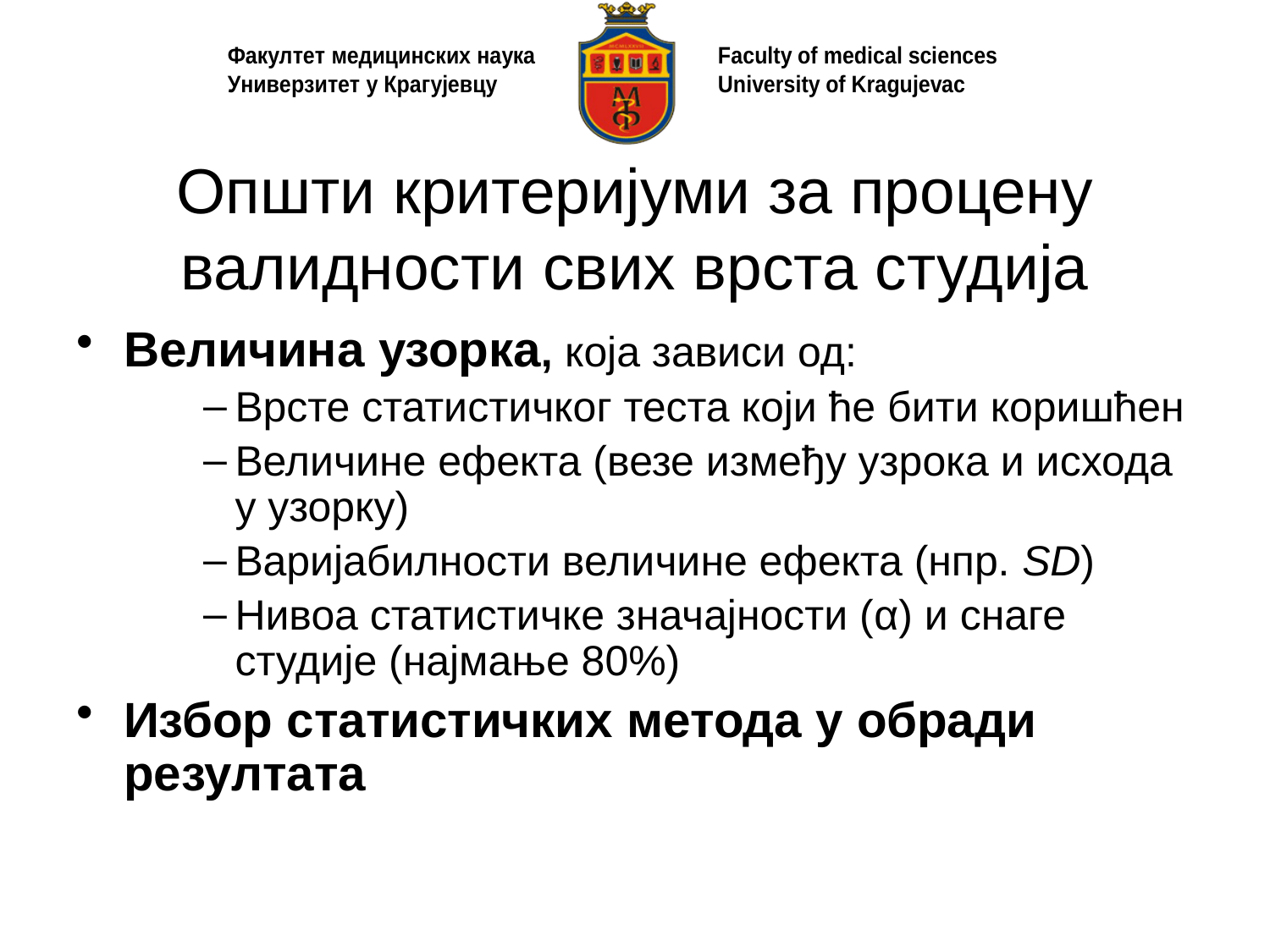

# Општи критеријуми за процену валидности свих врста студија
Величина узорка, која зависи од:
Врсте статистичког теста који ће бити коришћен
Величине ефекта (везе између узрока и исхода у узорку)
Варијабилности величине ефекта (нпр. SD)
Нивоа статистичке значајности (α) и снаге студије (најмање 80%)
Избор статистичких метода у обради резултата